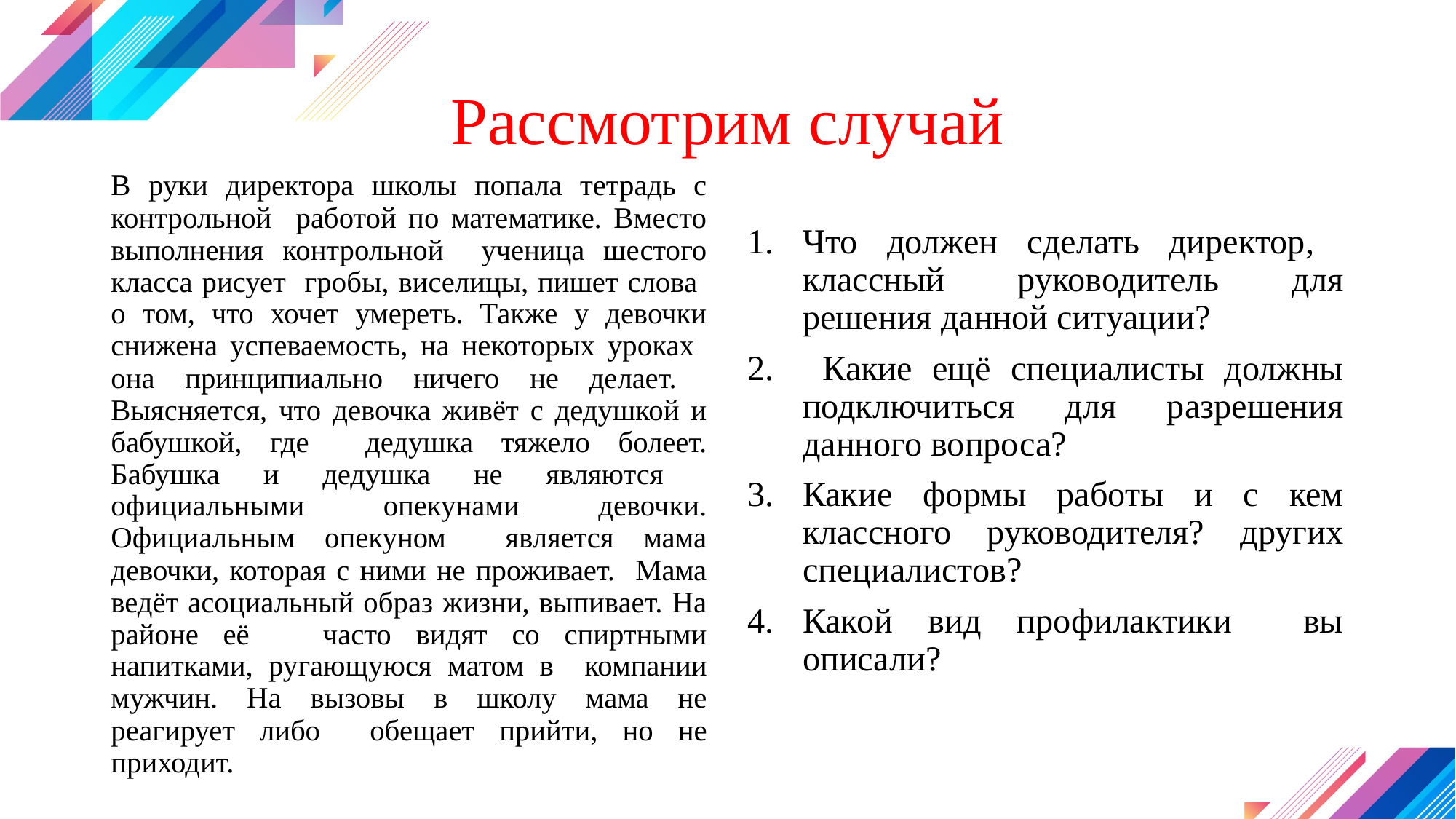

Рассмотрим случай
В руки директора школы попала тетрадь с контрольной  работой по математике. Вместо выполнения контрольной  ученица шестого класса рисует  гробы, виселицы, пишет слова  о том, что хочет умереть. Также у девочки снижена успеваемость, на некоторых уроках  она принципиально ничего не делает.  Выясняется, что девочка живёт с дедушкой и бабушкой, где  дедушка тяжело болеет. Бабушка и дедушка не являются  официальными опекунами девочки. Официальным опекуном  является мама девочки, которая с ними не проживает.  Мама ведёт асоциальный образ жизни, выпивает. На районе её   часто видят со спиртными напитками, ругающуюся матом в  компании мужчин. На вызовы в школу мама не реагирует либо  обещает прийти, но не приходит.
Что должен сделать директор,  классный руководитель для решения данной ситуации?
 Какие ещё специалисты должны подключиться для разрешения данного вопроса?
Какие формы работы и с кем классного руководителя? других специалистов?
Какой вид профилактики  вы описали?